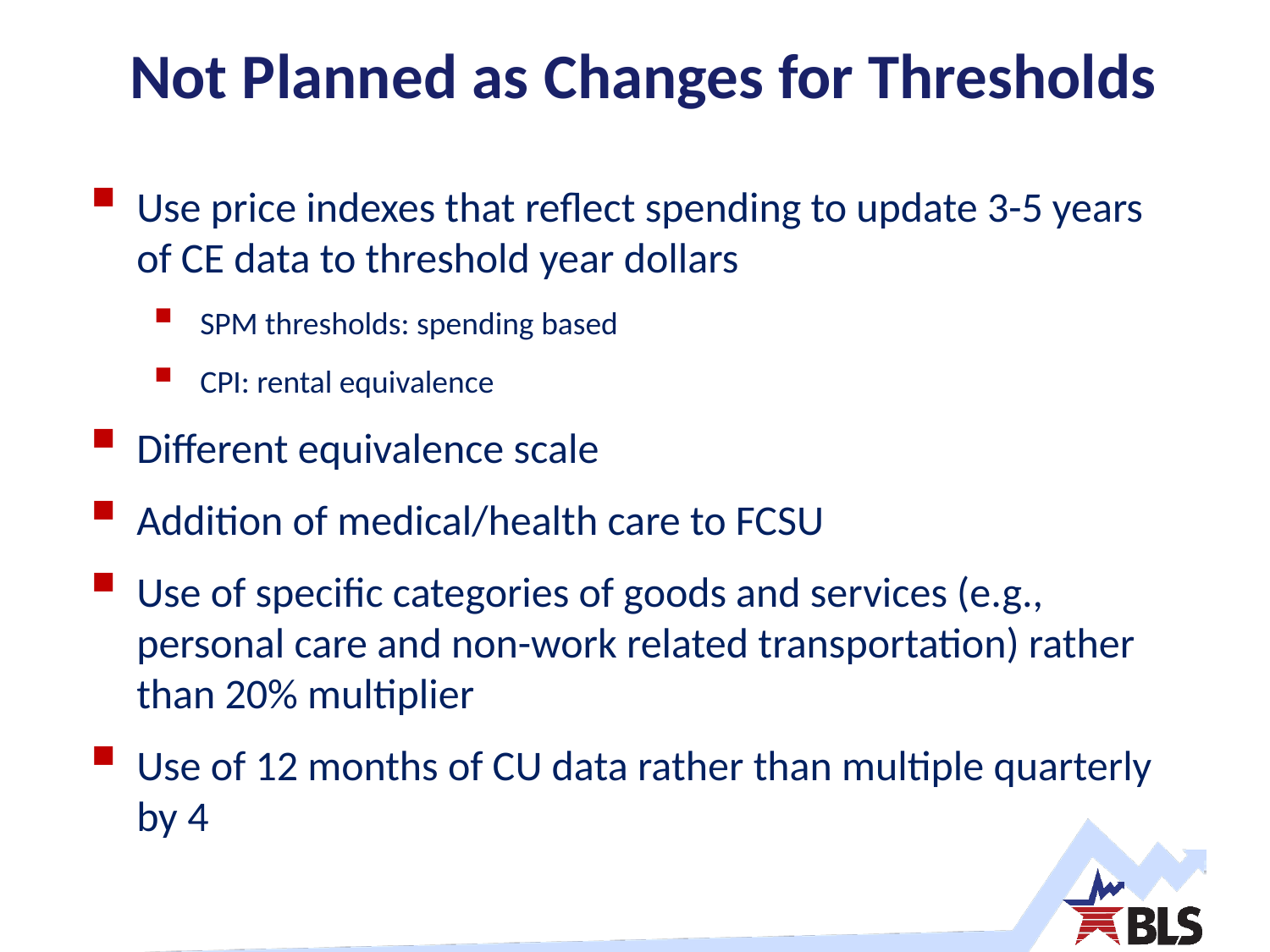

# Not Planned as Changes for Thresholds
Use price indexes that reflect spending to update 3-5 years of CE data to threshold year dollars
SPM thresholds: spending based
CPI: rental equivalence
Different equivalence scale
Addition of medical/health care to FCSU
Use of specific categories of goods and services (e.g., personal care and non-work related transportation) rather than 20% multiplier
Use of 12 months of CU data rather than multiple quarterly by 4
5  — U.S. BUREAU OF LABOR STATISTICS • bls.gov